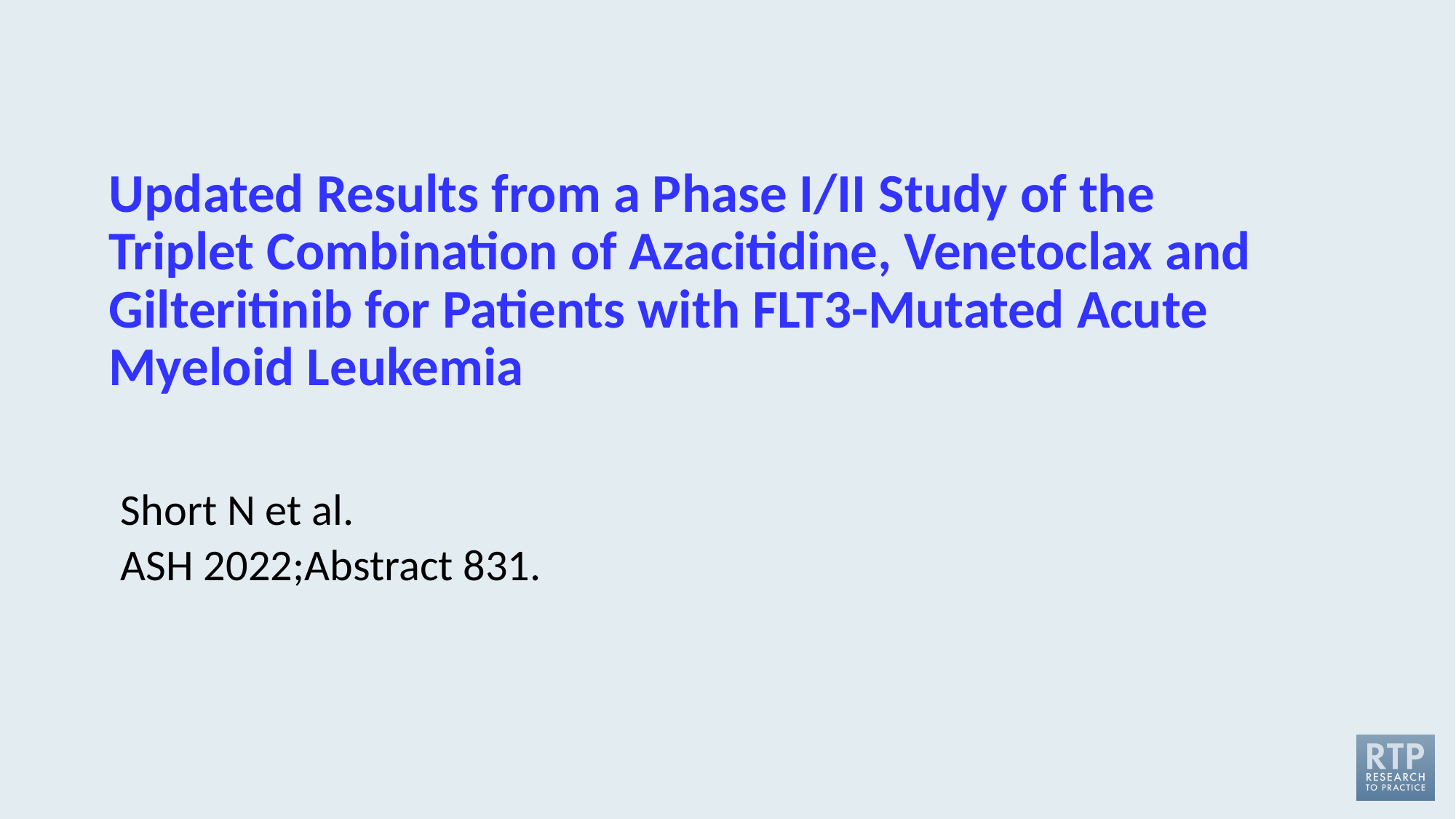

# Updated Results from a Phase I/II Study of the Triplet Combination of Azacitidine, Venetoclax and Gilteritinib for Patients with FLT3-Mutated Acute Myeloid Leukemia
Short N et al.
ASH 2022;Abstract 831.